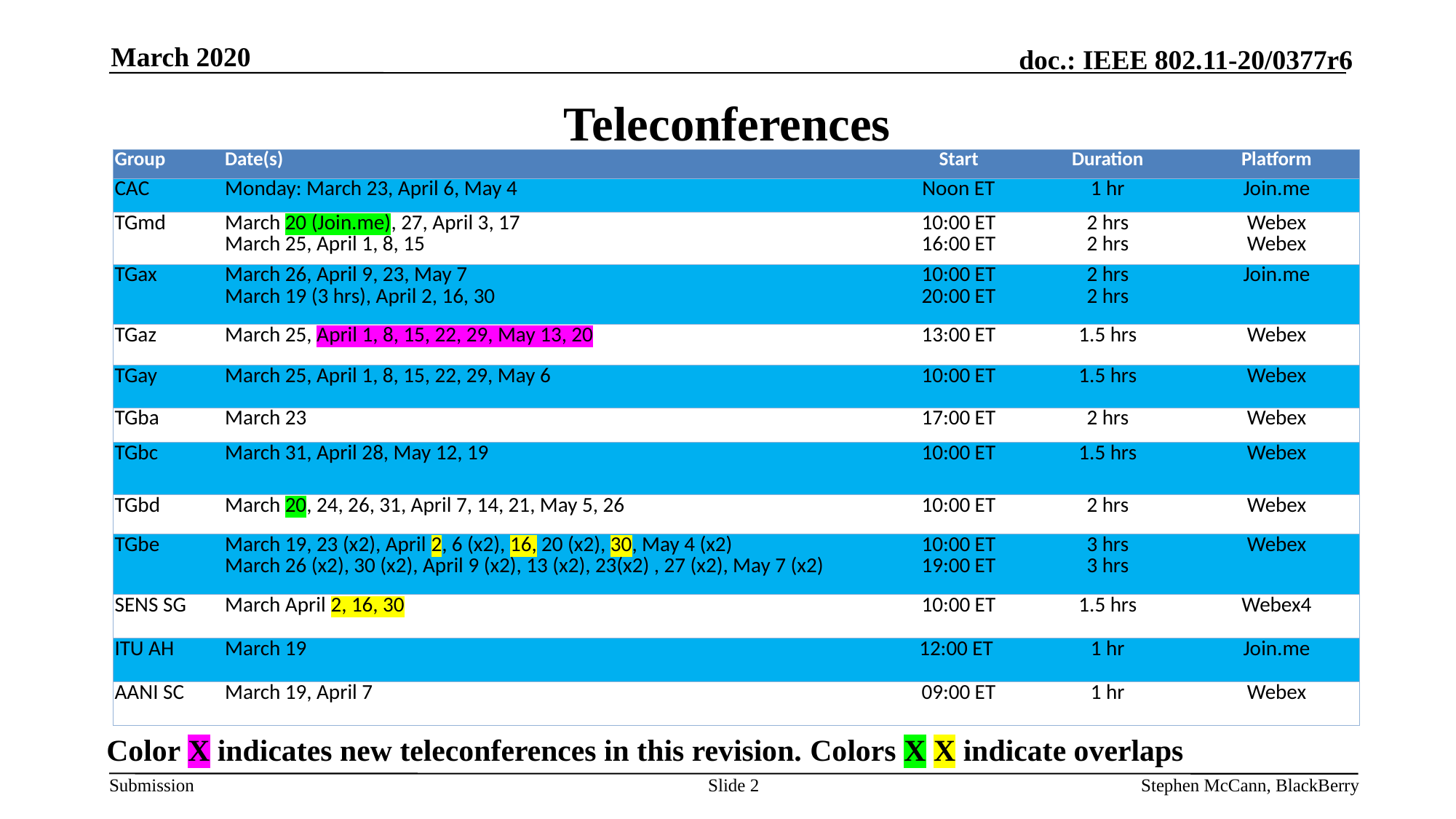

March 2020
# Teleconferences
| Group | Date(s) | Start | Duration | Platform |
| --- | --- | --- | --- | --- |
| CAC | Monday: March 23, April 6, May 4 | Noon ET | 1 hr | Join.me |
| TGmd | March 20 (Join.me), 27, April 3, 17 March 25, April 1, 8, 15 | 10:00 ET 16:00 ET | 2 hrs 2 hrs | Webex Webex |
| TGax | March 26, April 9, 23, May 7 March 19 (3 hrs), April 2, 16, 30 | 10:00 ET 20:00 ET | 2 hrs 2 hrs | Join.me |
| TGaz | March 25, April 1, 8, 15, 22, 29, May 13, 20 | 13:00 ET | 1.5 hrs | Webex |
| TGay | March 25, April 1, 8, 15, 22, 29, May 6 | 10:00 ET | 1.5 hrs | Webex |
| TGba | March 23 | 17:00 ET | 2 hrs | Webex |
| TGbc | March 31, April 28, May 12, 19 | 10:00 ET | 1.5 hrs | Webex |
| TGbd | March 20, 24, 26, 31, April 7, 14, 21, May 5, 26 | 10:00 ET | 2 hrs | Webex |
| TGbe | March 19, 23 (x2), April 2, 6 (x2), 16, 20 (x2), 30, May 4 (x2) March 26 (x2), 30 (x2), April 9 (x2), 13 (x2), 23(x2) , 27 (x2), May 7 (x2) | 10:00 ET 19:00 ET | 3 hrs 3 hrs | Webex |
| SENS SG | March April 2, 16, 30 | 10:00 ET | 1.5 hrs | Webex4 |
| ITU AH | March 19 | 12:00 ET | 1 hr | Join.me |
| AANI SC | March 19, April 7 | 09:00 ET | 1 hr | Webex |
Color X indicates new teleconferences in this revision. Colors X X indicate overlaps
Slide 2
Stephen McCann, BlackBerry